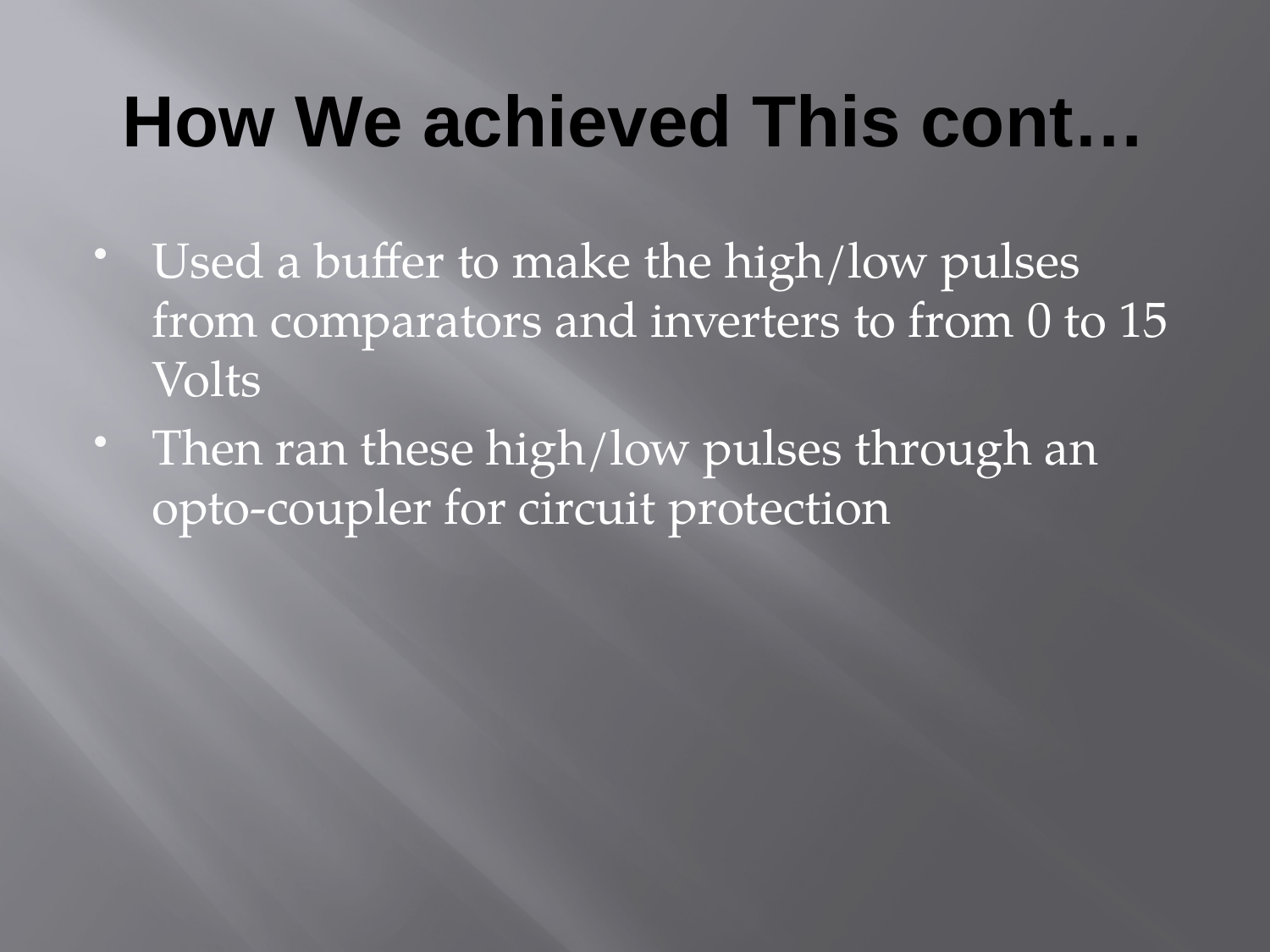

# How We achieved This cont…
Used a buffer to make the high/low pulses from comparators and inverters to from 0 to 15 Volts
Then ran these high/low pulses through an opto-coupler for circuit protection